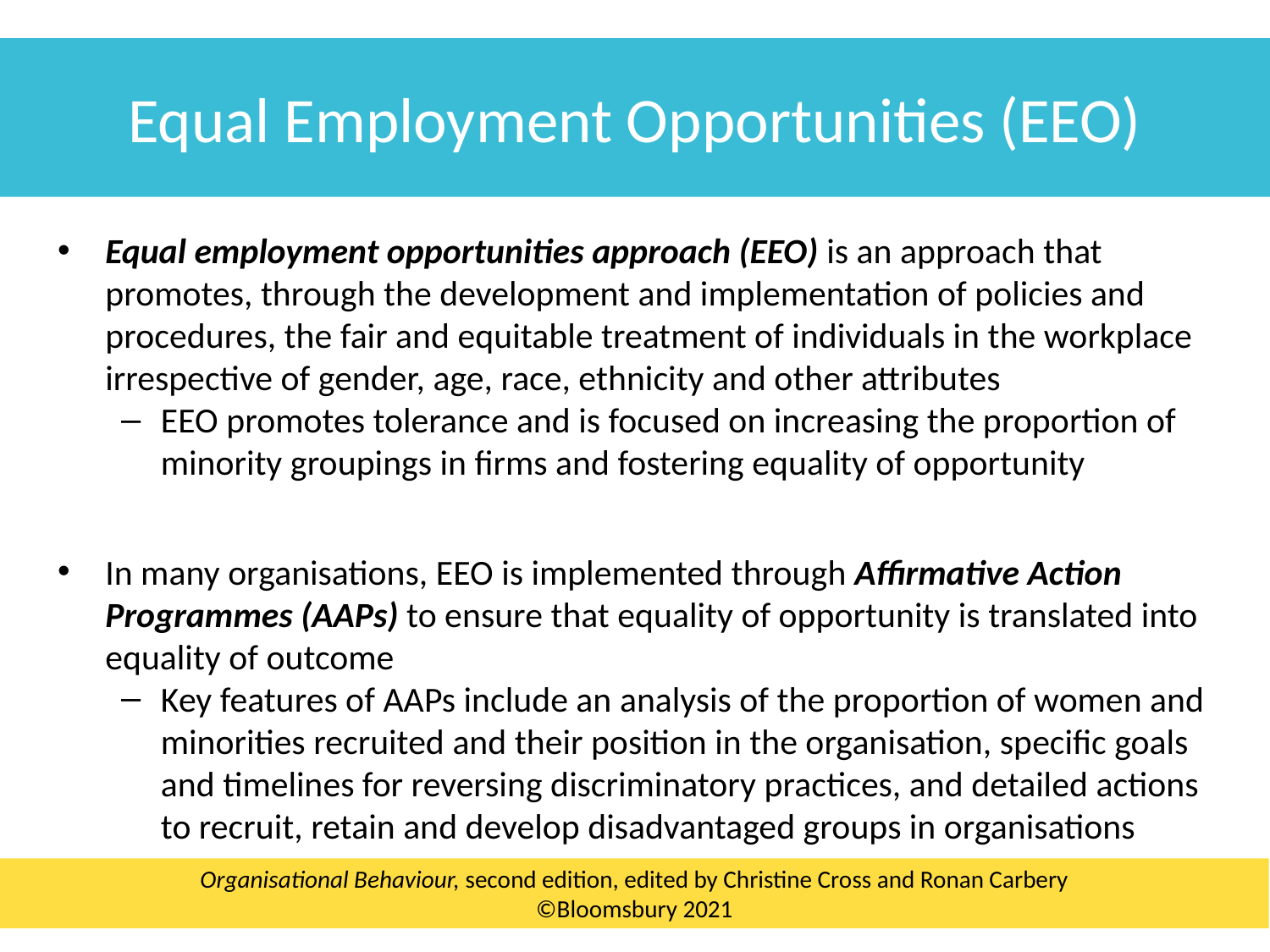

Equal Employment Opportunities (EEO)
Equal employment opportunities approach (EEO) is an approach that promotes, through the development and implementation of policies and procedures, the fair and equitable treatment of individuals in the workplace irrespective of gender, age, race, ethnicity and other attributes
EEO promotes tolerance and is focused on increasing the proportion of minority groupings in firms and fostering equality of opportunity

In many organisations, EEO is implemented through Affirmative Action Programmes (AAPs) to ensure that equality of opportunity is translated into equality of outcome
Key features of AAPs include an analysis of the proportion of women and minorities recruited and their position in the organisation, specific goals and timelines for reversing discriminatory practices, and detailed actions to recruit, retain and develop disadvantaged groups in organisations